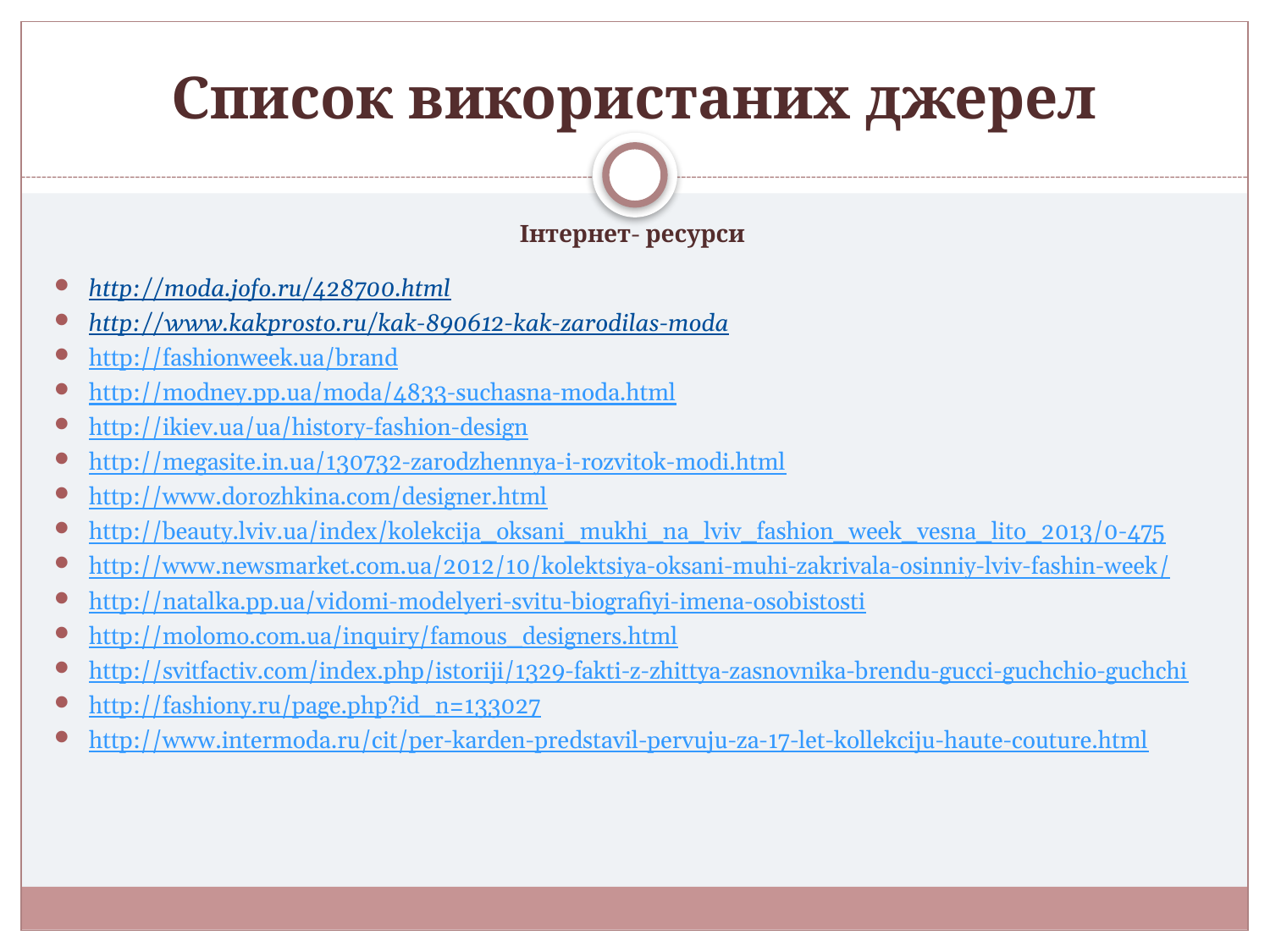

# Список використаних джерел
Інтернет- ресурси

http://moda.jofo.ru/428700.html
http://www.kakprosto.ru/kak-890612-kak-zarodilas-moda
http://fashionweek.ua/brand
http://modney.pp.ua/moda/4833-suchasna-moda.html
http://ikiev.ua/ua/history-fashion-design
http://megasite.in.ua/130732-zarodzhennya-i-rozvitok-modi.html
http://www.dorozhkina.com/designer.html
http://beauty.lviv.ua/index/kolekcija_oksani_mukhi_na_lviv_fashion_week_vesna_lito_2013/0-475
http://www.newsmarket.com.ua/2012/10/kolektsiya-oksani-muhi-zakrivala-osinniy-lviv-fashin-week/
http://natalka.pp.ua/vidomi-modelyeri-svitu-biografiyi-imena-osobistosti
http://molomo.com.ua/inquiry/famous_designers.html
http://svitfactiv.com/index.php/istoriji/1329-fakti-z-zhittya-zasnovnika-brendu-gucci-guchchio-guchchi
http://fashiony.ru/page.php?id_n=133027
http://www.intermoda.ru/cit/per-karden-predstavil-pervuju-za-17-let-kollekciju-haute-couture.html